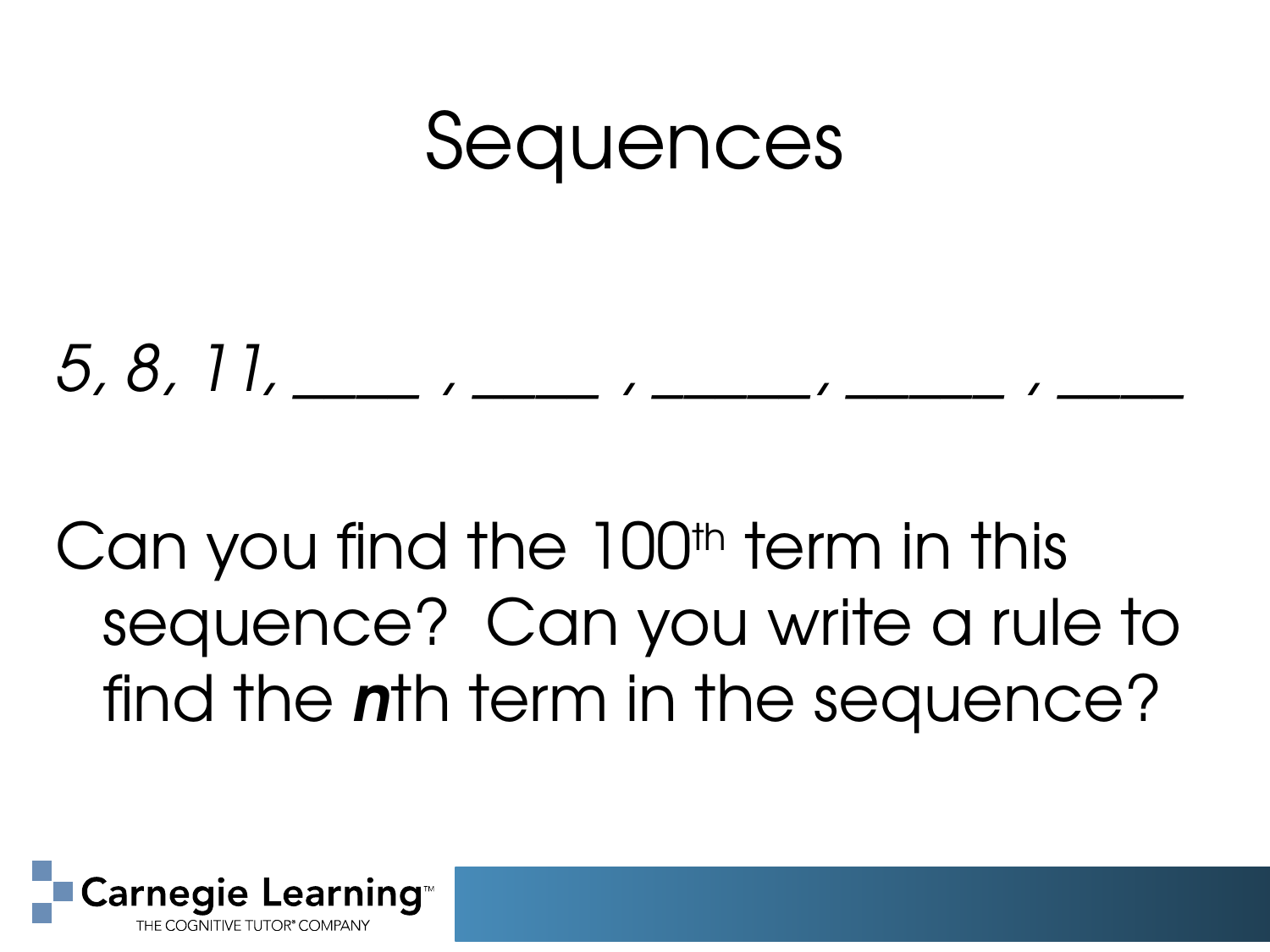

# Sequences

5, 8, 11, ____ , ____ , _____, _____ , ____

Can you find the 100th term in this sequence?  Can you write a rule to find the nth term in the sequence?